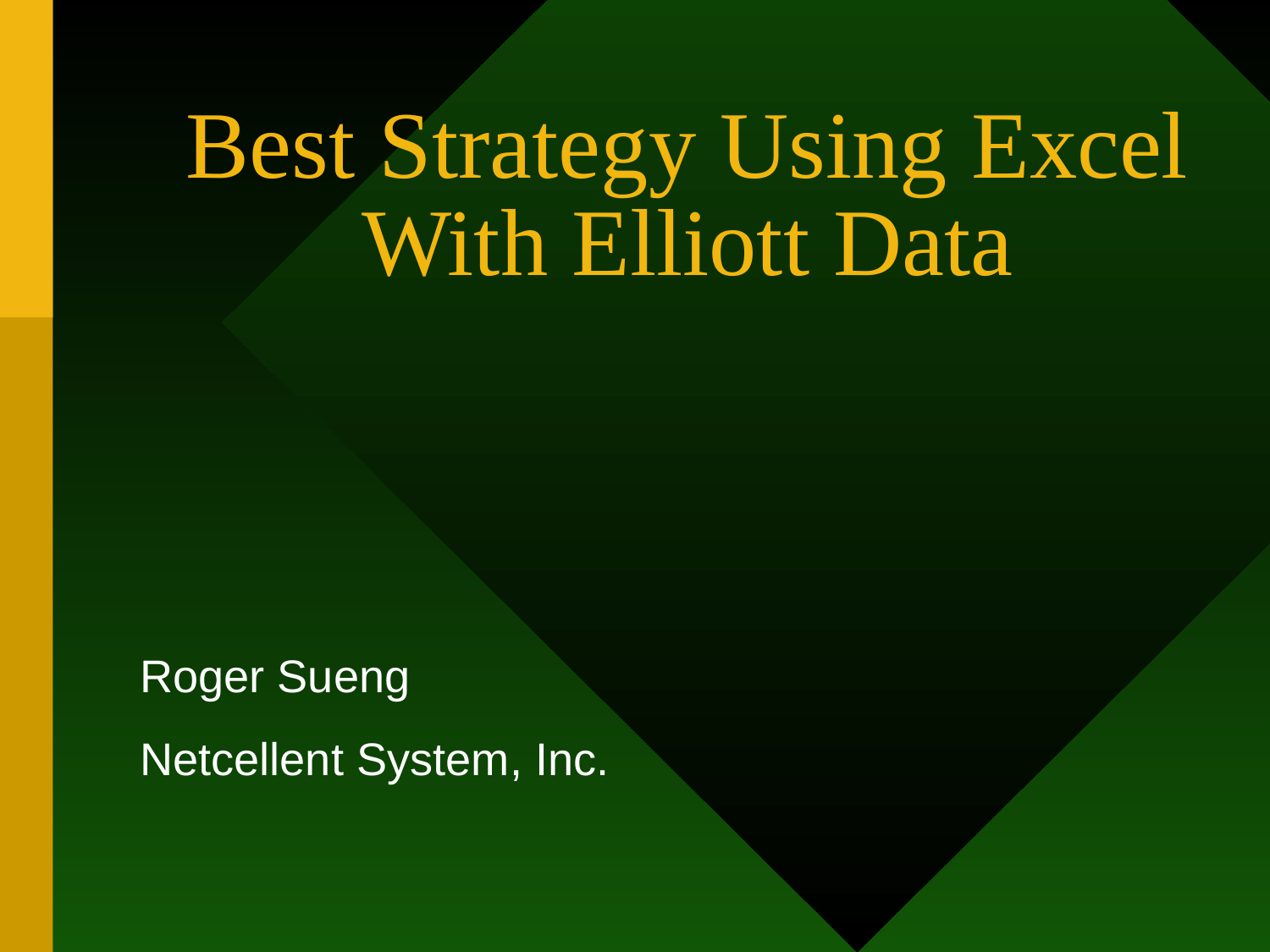

# Best Strategy Using Excel With Elliott Data
|  |
| --- |

Roger Sueng
Netcellent System, Inc.